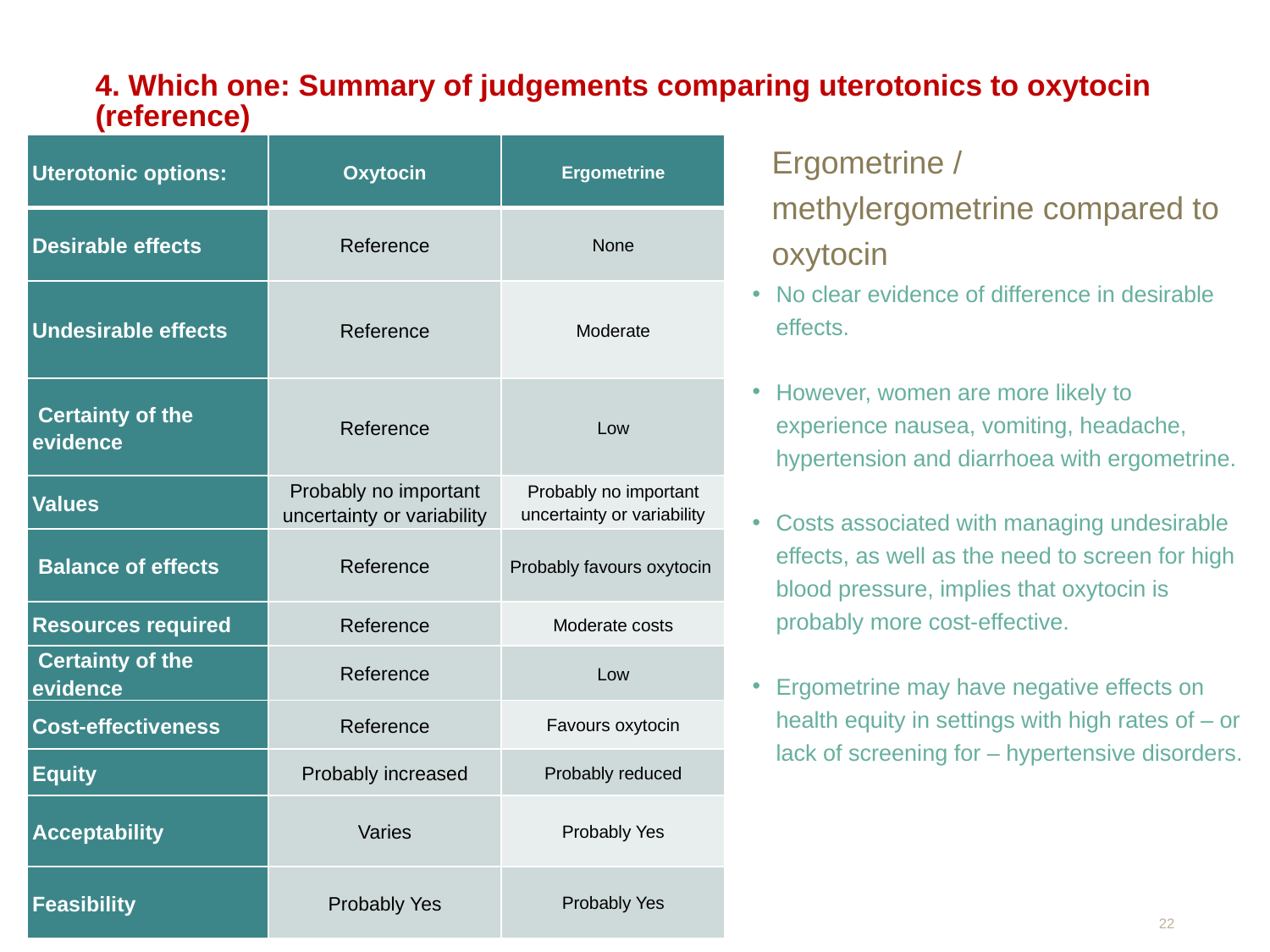

4. Which one: Summary of judgements comparing uterotonics to oxytocin (reference)
| Uterotonic options: | Oxytocin | Ergometrine |
| --- | --- | --- |
| Desirable effects | Reference | None |
| Undesirable effects | Reference | Moderate |
| Certainty of the evidence | Reference | Low |
| Values | Probably no important uncertainty or variability | Probably no important uncertainty or variability |
| Balance of effects | Reference | Probably favours oxytocin |
| Resources required | Reference | Moderate costs |
| Certainty of the evidence | Reference | Low |
| Cost-effectiveness | Reference | Favours oxytocin |
| Equity | Probably increased | Probably reduced |
| Acceptability | Varies | Probably Yes |
| Feasibility | Probably Yes | Probably Yes |
Ergometrine / methylergometrine compared to oxytocin
No clear evidence of difference in desirable effects.
However, women are more likely to experience nausea, vomiting, headache, hypertension and diarrhoea with ergometrine.
Costs associated with managing undesirable effects, as well as the need to screen for high blood pressure, implies that oxytocin is probably more cost-effective.
Ergometrine may have negative effects on health equity in settings with high rates of – or lack of screening for – hypertensive disorders.